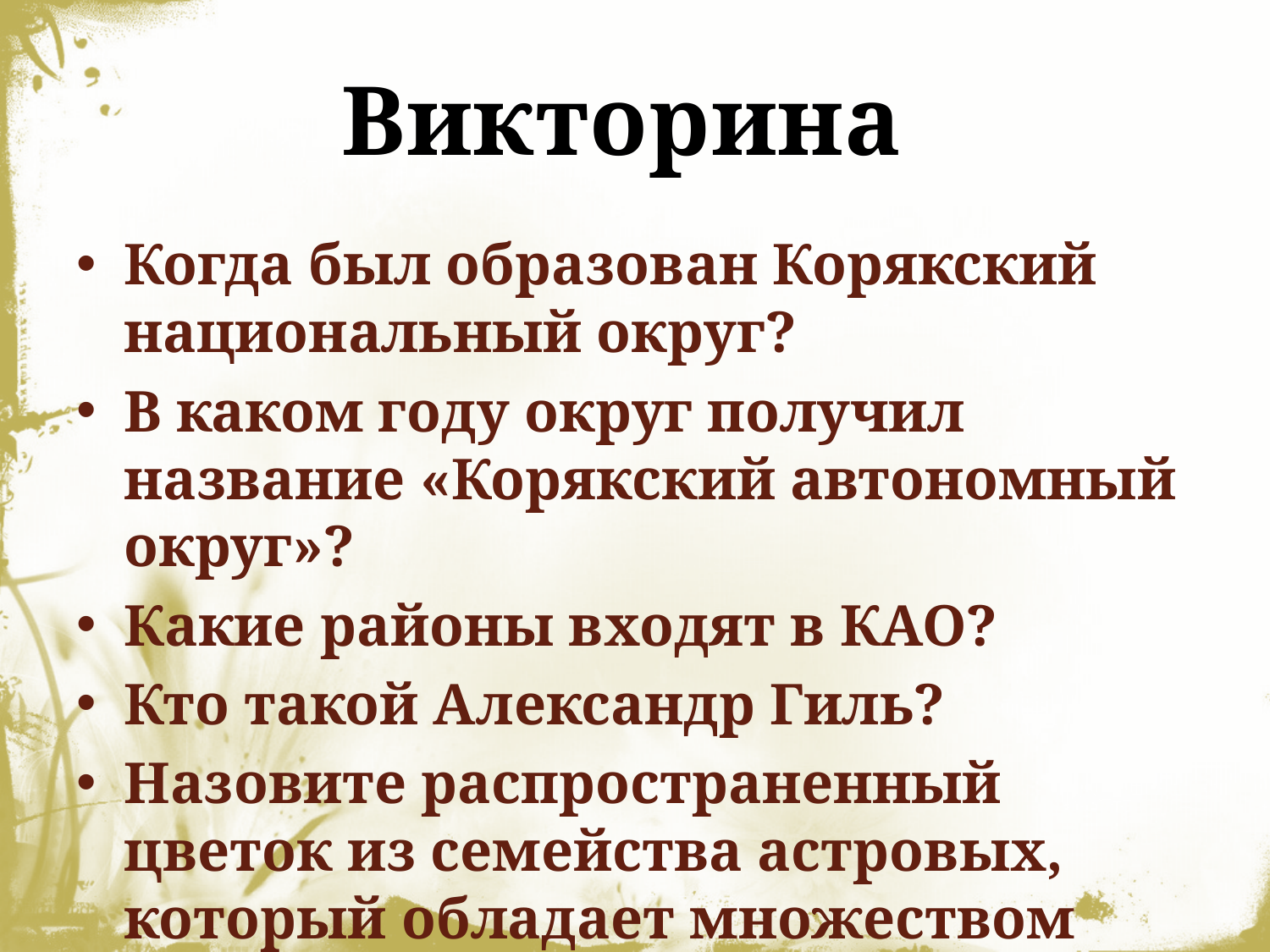

# Викторина
Когда был образован Корякский национальный округ?
В каком году округ получил название «Корякский автономный округ»?
Какие районы входят в КАО?
Кто такой Александр Гиль?
Назовите распространенный цветок из семейства астровых, который обладает множеством лечебных свойств?